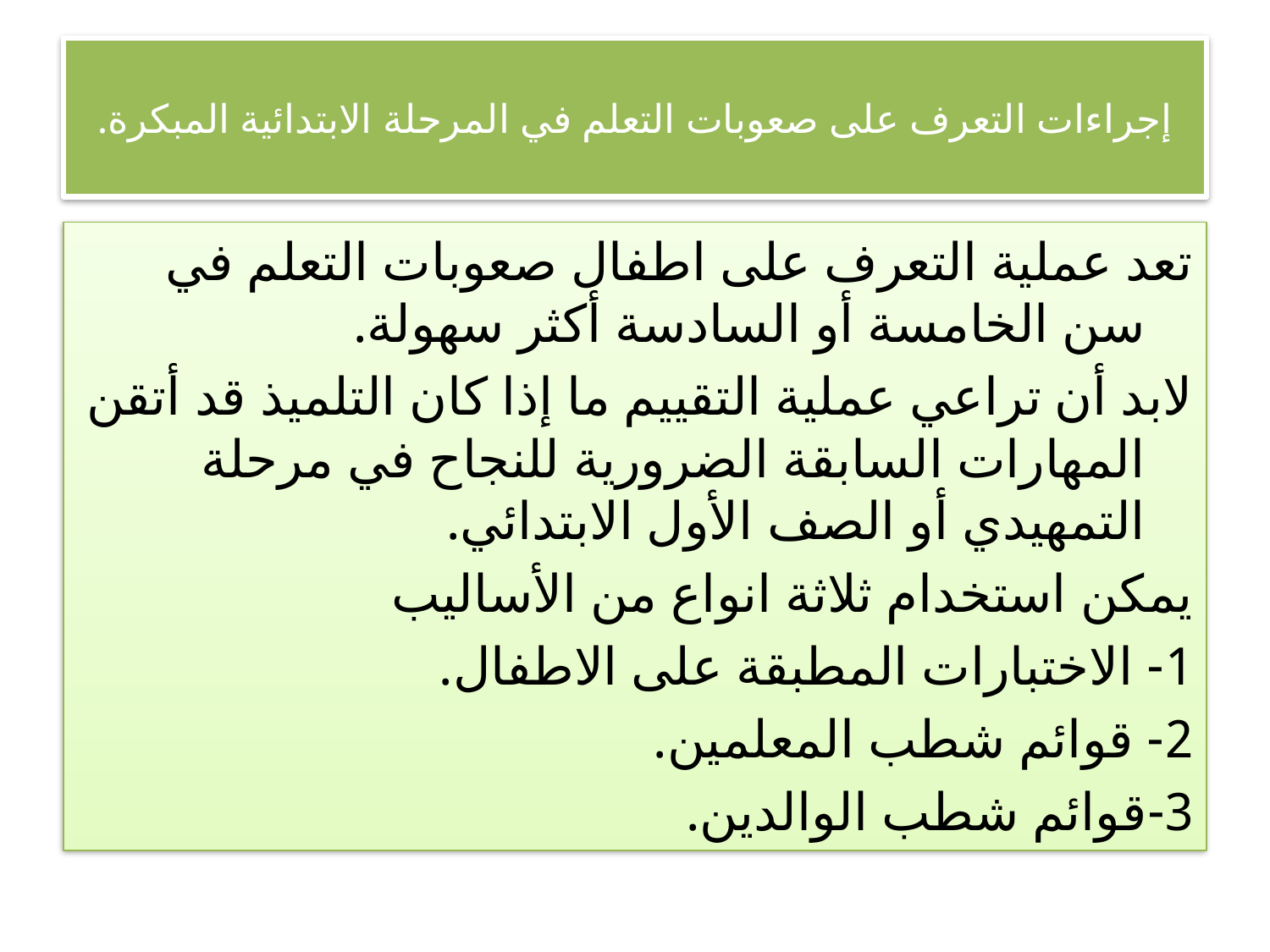

# إجراءات التعرف على صعوبات التعلم في المرحلة الابتدائية المبكرة.
تعد عملية التعرف على اطفال صعوبات التعلم في سن الخامسة أو السادسة أكثر سهولة.
لابد أن تراعي عملية التقييم ما إذا كان التلميذ قد أتقن المهارات السابقة الضرورية للنجاح في مرحلة التمهيدي أو الصف الأول الابتدائي.
يمكن استخدام ثلاثة انواع من الأساليب
1- الاختبارات المطبقة على الاطفال.
2- قوائم شطب المعلمين.
3-قوائم شطب الوالدين.